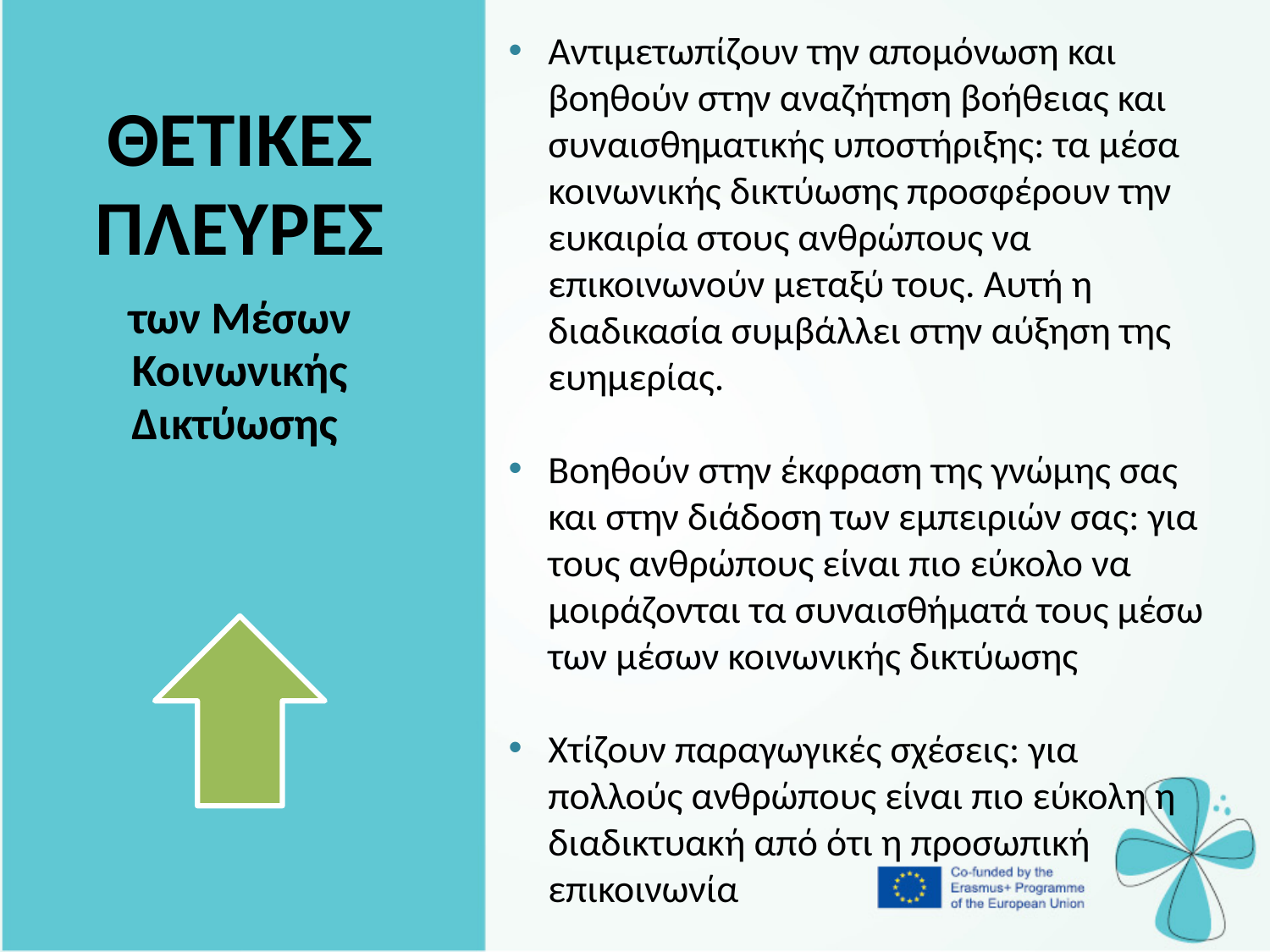

Αντιμετωπίζουν την απομόνωση και βοηθούν στην αναζήτηση βοήθειας και συναισθηματικής υποστήριξης: τα μέσα κοινωνικής δικτύωσης προσφέρουν την ευκαιρία στους ανθρώπους να επικοινωνούν μεταξύ τους. Αυτή η διαδικασία συμβάλλει στην αύξηση της ευημερίας.

Βοηθούν στην έκφραση της γνώμης σας και στην διάδοση των εμπειριών σας: για τους ανθρώπους είναι πιο εύκολο να μοιράζονται τα συναισθήματά τους μέσω των μέσων κοινωνικής δικτύωσης

Χτίζουν παραγωγικές σχέσεις: για πολλούς ανθρώπους είναι πιο εύκολη η διαδικτυακή από ότι η προσωπική επικοινωνία
| ΘΕΤΙΚΕΣ ΠΛΕΥΡΕΣ των Μέσων Κοινωνικής Δικτύωσης |
| --- |